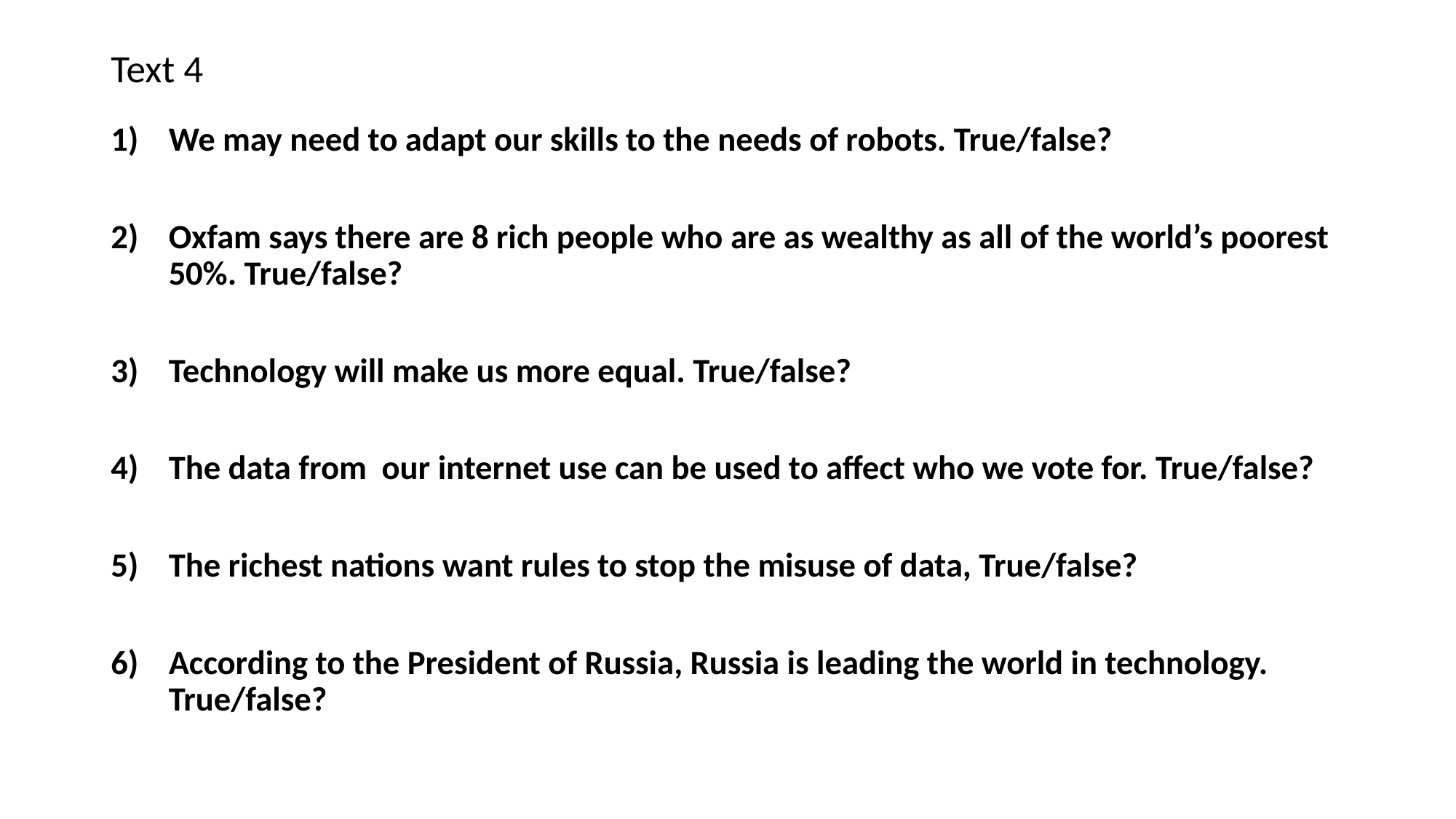

# Text 4
We may need to adapt our skills to the needs of robots. True/false?

Oxfam says there are 8 rich people who are as wealthy as all of the world’s poorest 50%. True/false?

Technology will make us more equal. True/false?

The data from  our internet use can be used to affect who we vote for. True/false?

The richest nations want rules to stop the misuse of data, True/false?

According to the President of Russia, Russia is leading the world in technology. True/false?